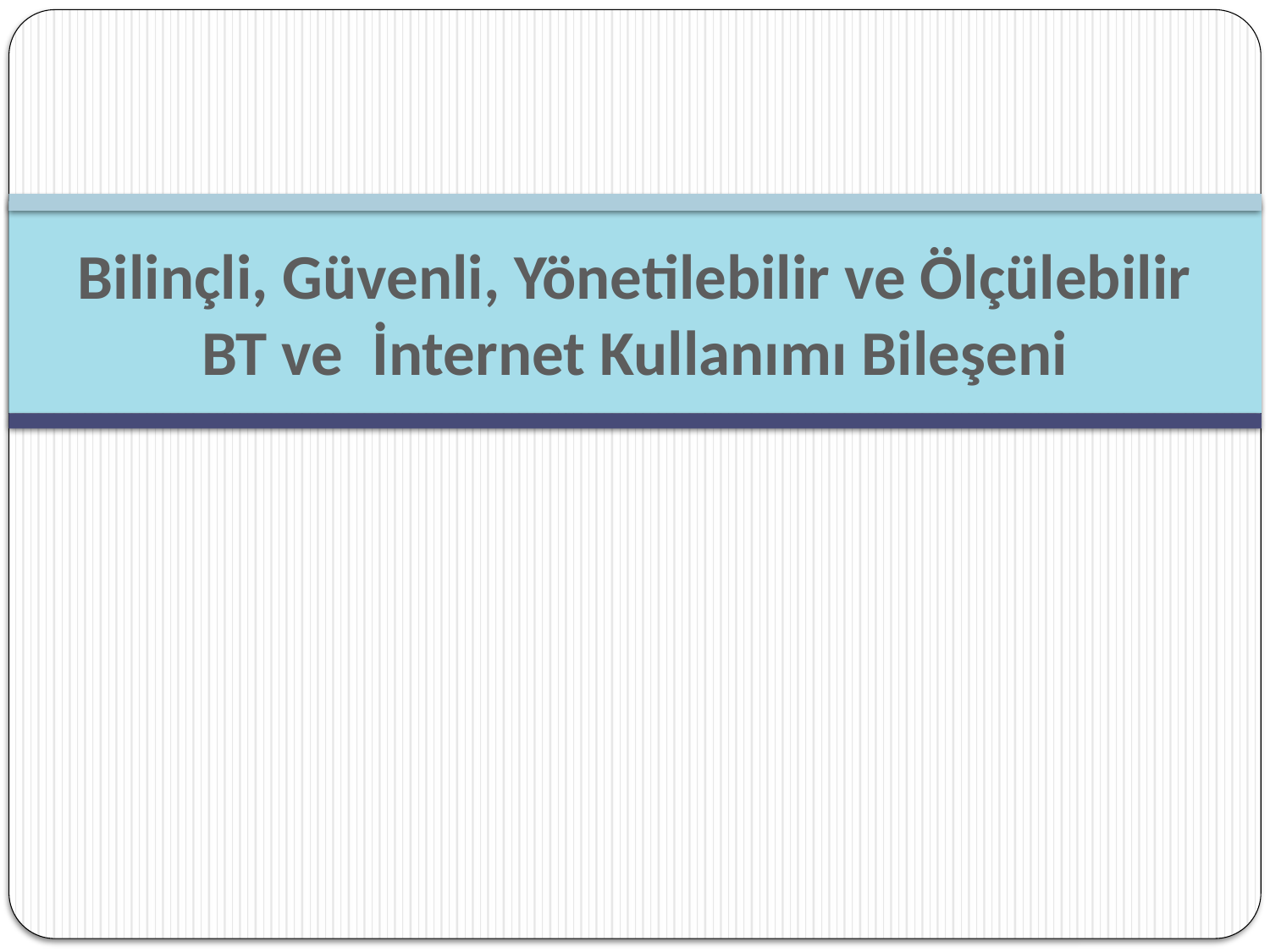

Bilinçli, Güvenli, Yönetilebilir ve Ölçülebilir BT ve  İnternet Kullanımı Bileşeni